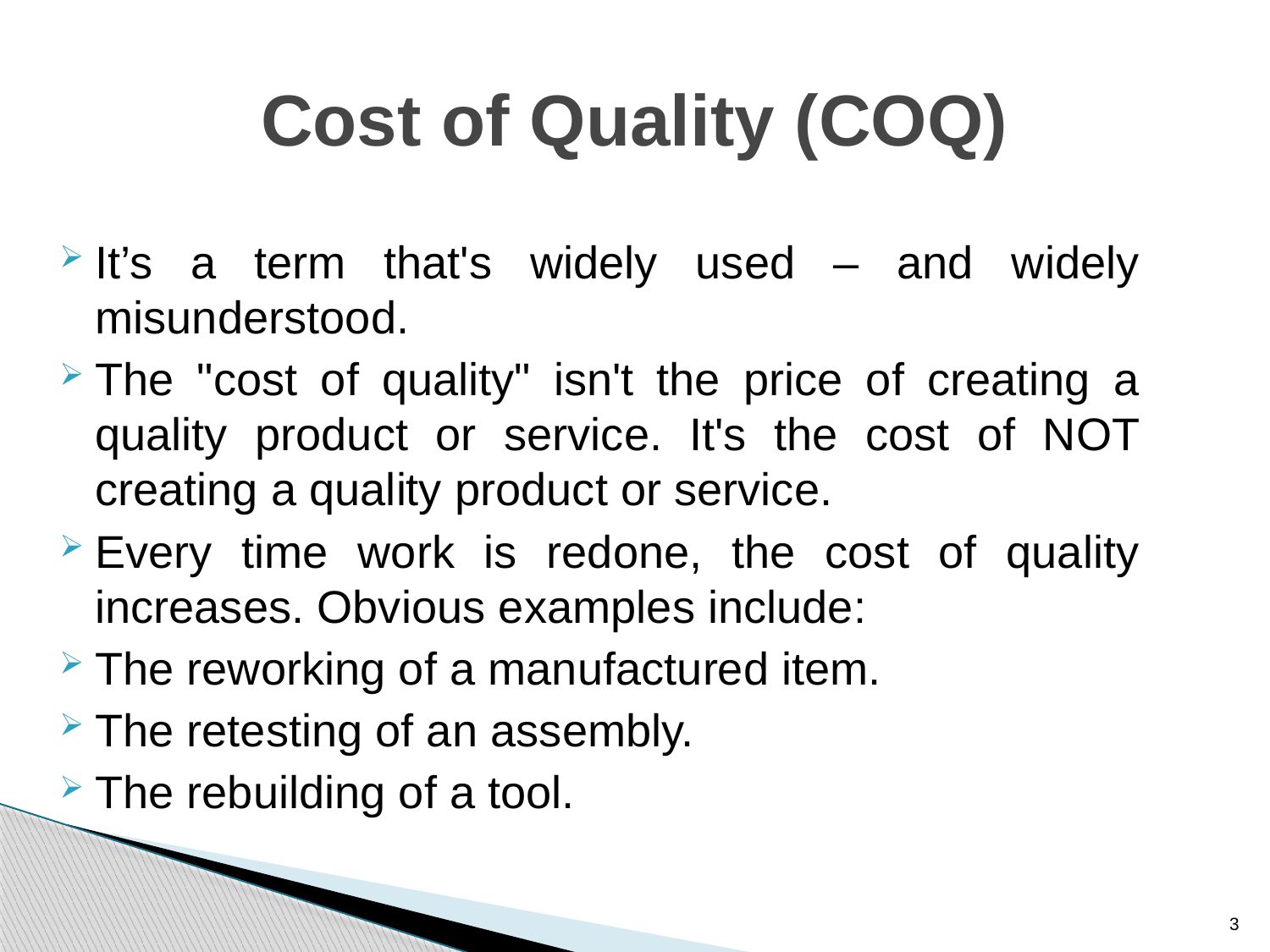

# Cost of Quality (COQ)
It’s a term that's widely used – and widely misunderstood.
The "cost of quality" isn't the price of creating a quality product or service. It's the cost of NOT creating a quality product or service.
Every time work is redone, the cost of quality increases. Obvious examples include:
The reworking of a manufactured item.
The retesting of an assembly.
The rebuilding of a tool.

3